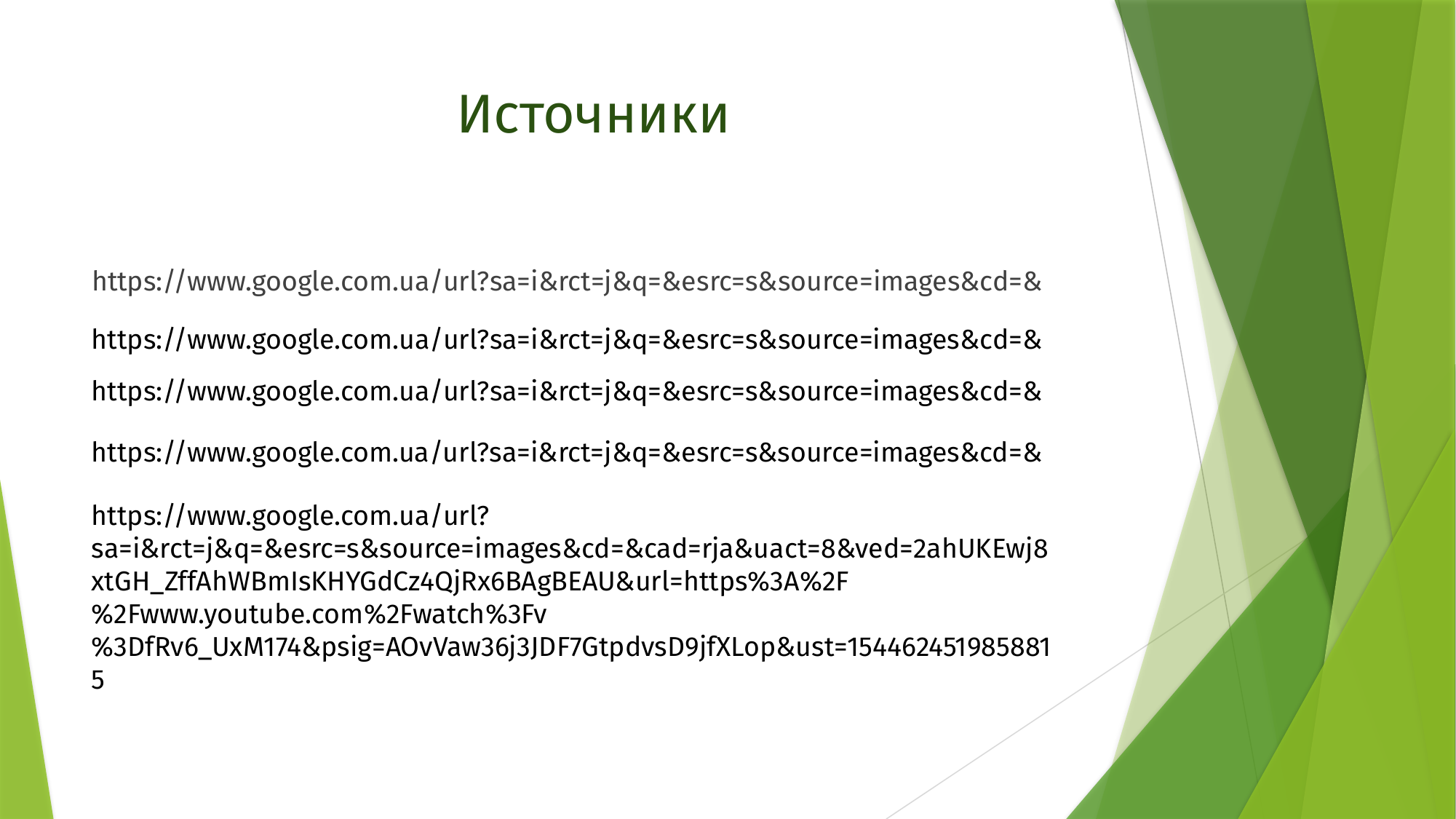

# Источники
https://www.google.com.ua/url?sa=i&rct=j&q=&esrc=s&source=images&cd=&
https://www.google.com.ua/url?sa=i&rct=j&q=&esrc=s&source=images&cd=&
https://www.google.com.ua/url?sa=i&rct=j&q=&esrc=s&source=images&cd=&
https://www.google.com.ua/url?sa=i&rct=j&q=&esrc=s&source=images&cd=&
https://www.google.com.ua/url?sa=i&rct=j&q=&esrc=s&source=images&cd=&cad=rja&uact=8&ved=2ahUKEwj8xtGH_ZffAhWBmIsKHYGdCz4QjRx6BAgBEAU&url=https%3A%2F%2Fwww.youtube.com%2Fwatch%3Fv%3DfRv6_UxM174&psig=AOvVaw36j3JDF7GtpdvsD9jfXLop&ust=1544624519858815